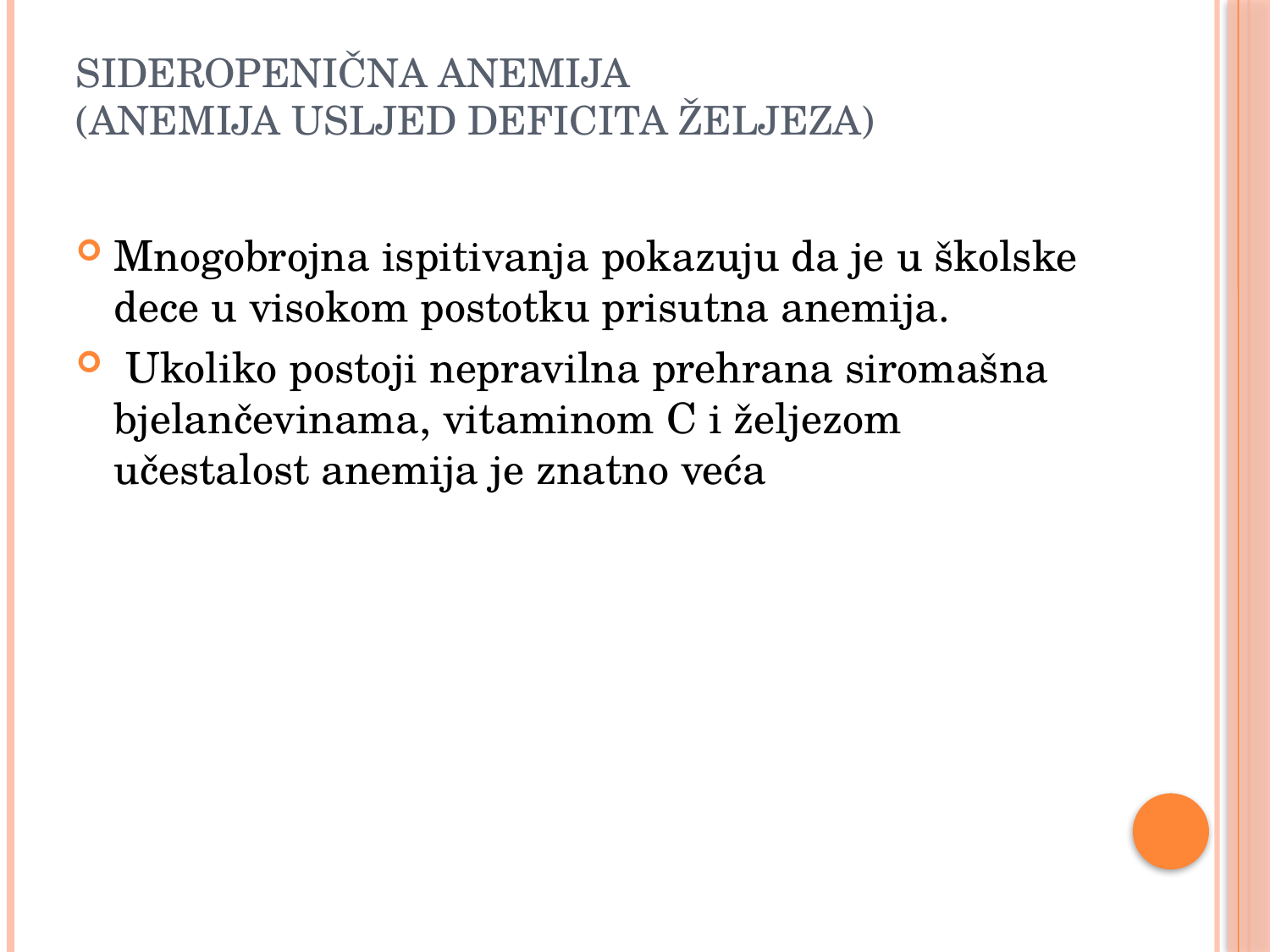

# Sideropenična anemija (Anemija usljed deficita željeza)
Mnogobrojna ispitivanja pokazuju da je u školske dece u visokom postotku prisutna anemija.
 Ukoliko postoji nepravilna prehrana siromašna bjelančevinama, vitaminom C i željezom učestalost anemija je znatno veća